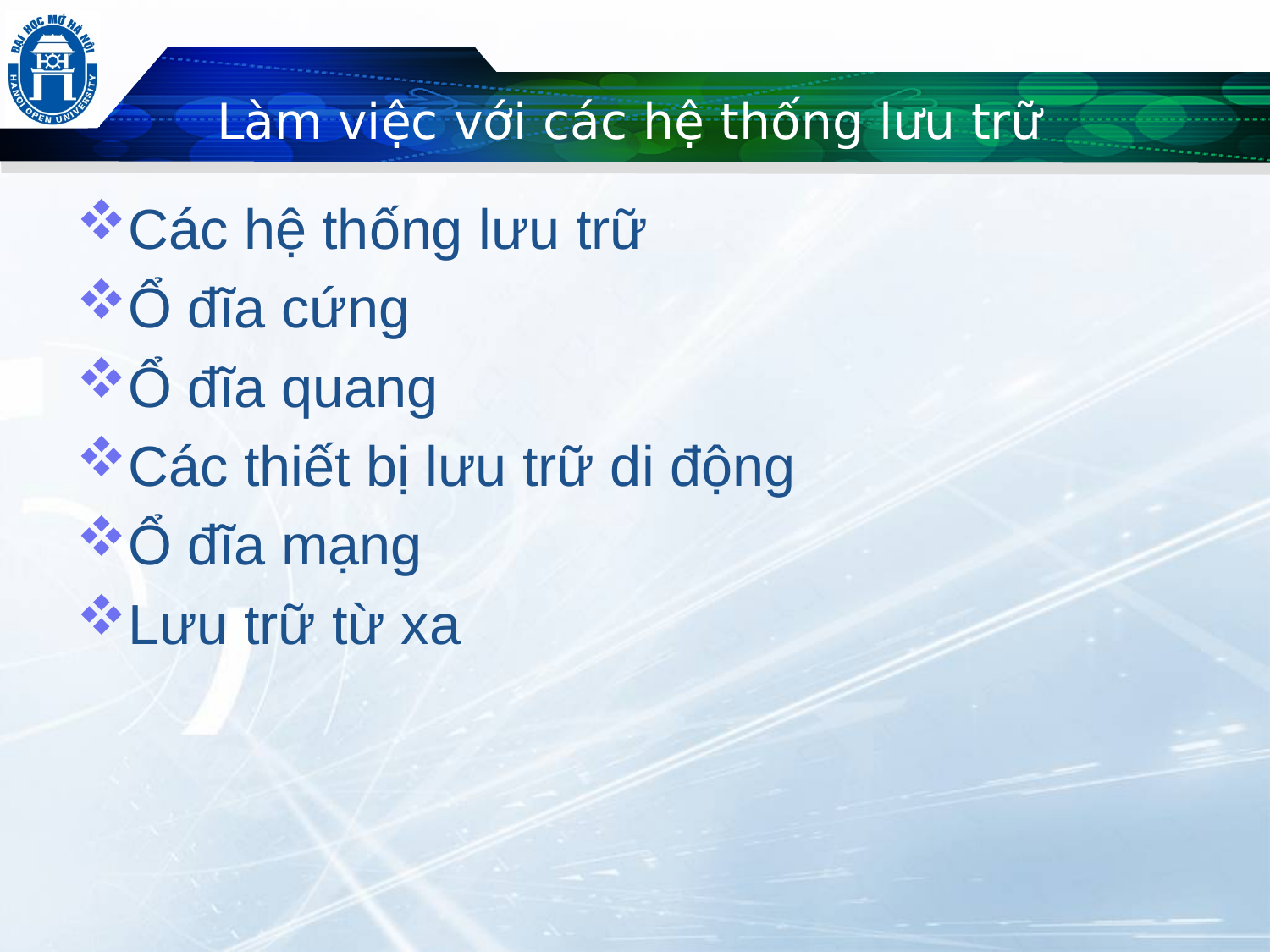

Làm việc với các hệ thống lưu trữ
Các hệ thống lưu trữ
Ổ đĩa cứng
Ổ đĩa quang
Các thiết bị lưu trữ di động
Ổ đĩa mạng
Lưu trữ từ xa